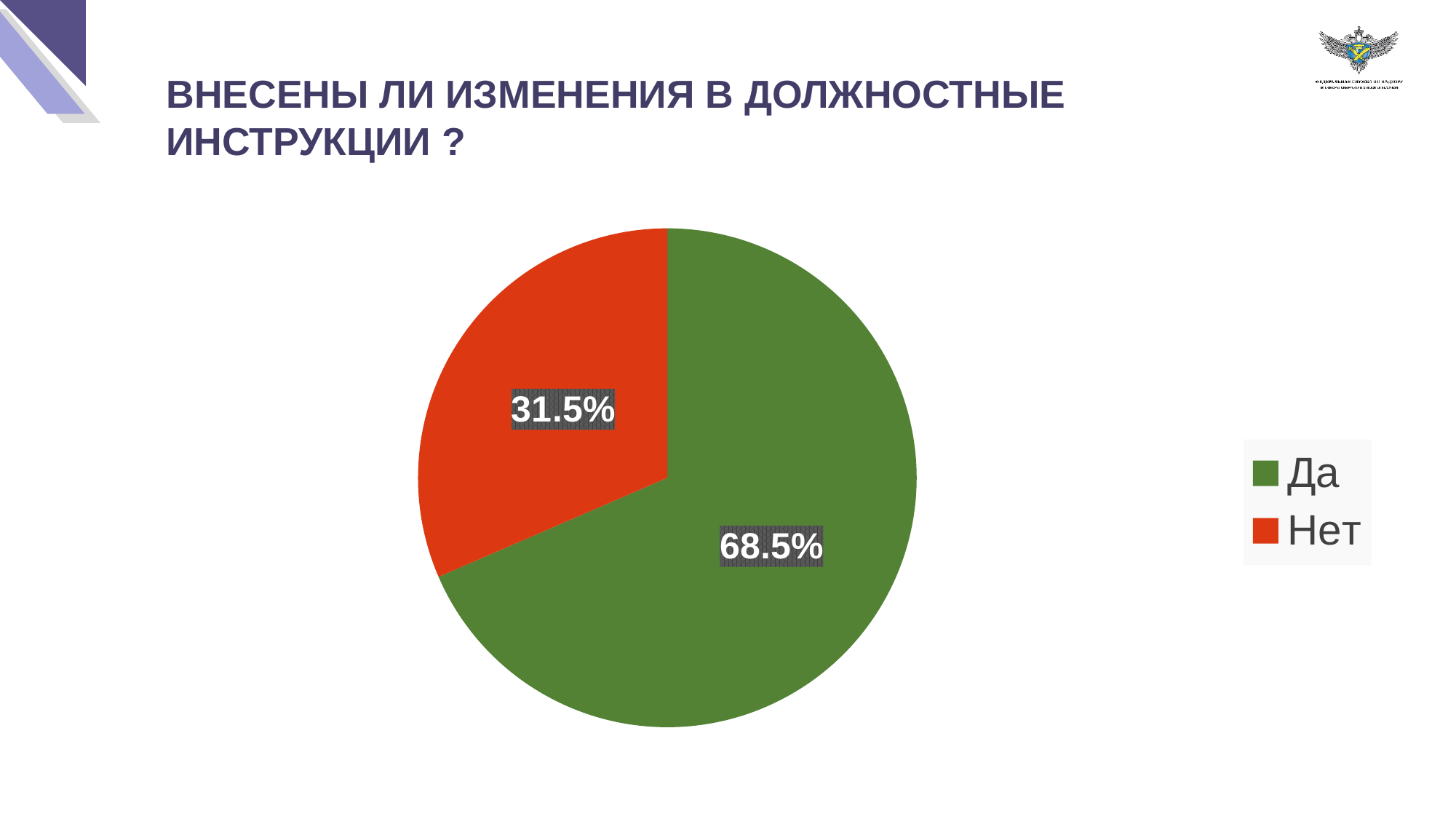

ВНЕСЕНЫ ЛИ ИЗМЕНЕНИЯ В ДОЛЖНОСТНЫЕ ИНСТРУКЦИИ ?

### Chart

| Category | Столбец1 |
|---|---|
| Да | 0.685 |
| Нет | 0.315 |